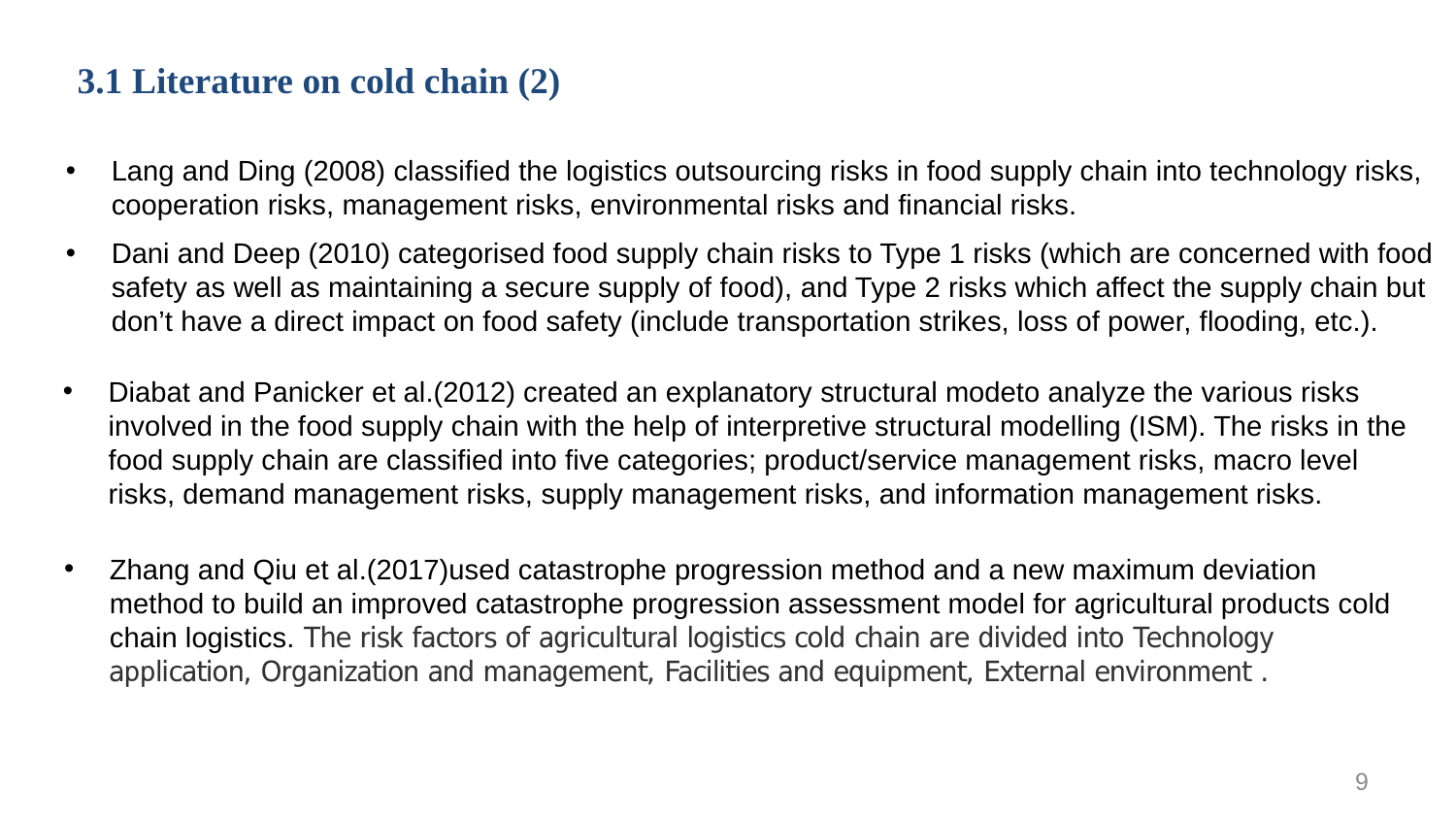

3.1 Literature on cold chain (2)
Lang and Ding (2008) classified the logistics outsourcing risks in food supply chain into technology risks, cooperation risks, management risks, environmental risks and financial risks.
Dani and Deep (2010) categorised food supply chain risks to Type 1 risks (which are concerned with food safety as well as maintaining a secure supply of food), and Type 2 risks which affect the supply chain but don’t have a direct impact on food safety (include transportation strikes, loss of power, flooding, etc.).
Diabat and Panicker et al.(2012) created an explanatory structural modeto analyze the various risks involved in the food supply chain with the help of interpretive structural modelling (ISM). The risks in the food supply chain are classified into five categories; product/service management risks, macro level risks, demand management risks, supply management risks, and information management risks.
Zhang and Qiu et al.(2017)used catastrophe progression method and a new maximum deviation method to build an improved catastrophe progression assessment model for agricultural products cold chain logistics. The risk factors of agricultural logistics cold chain are divided into Technology application, Organization and management, Facilities and equipment, External environment .
9